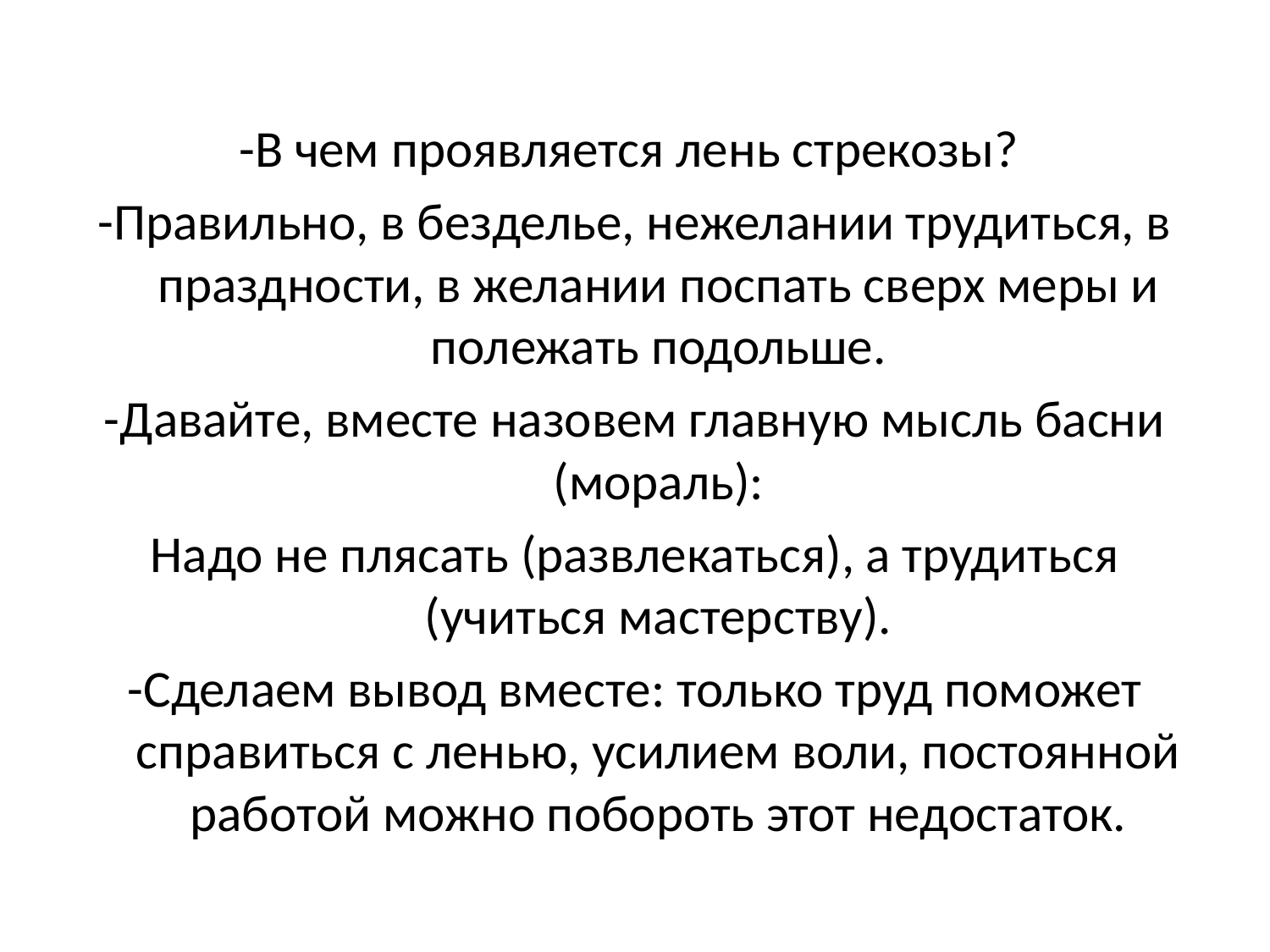

-В чем проявляется лень стрекозы?
-Правильно, в безделье, нежелании трудиться, в праздности, в желании поспать сверх меры и полежать подольше.
-Давайте, вместе назовем главную мысль басни (мораль):
Надо не плясать (развлекаться), а трудиться (учиться мастерству).
-Сделаем вывод вместе: только труд поможет справиться с ленью, усилием воли, постоянной работой можно побороть этот недостаток.